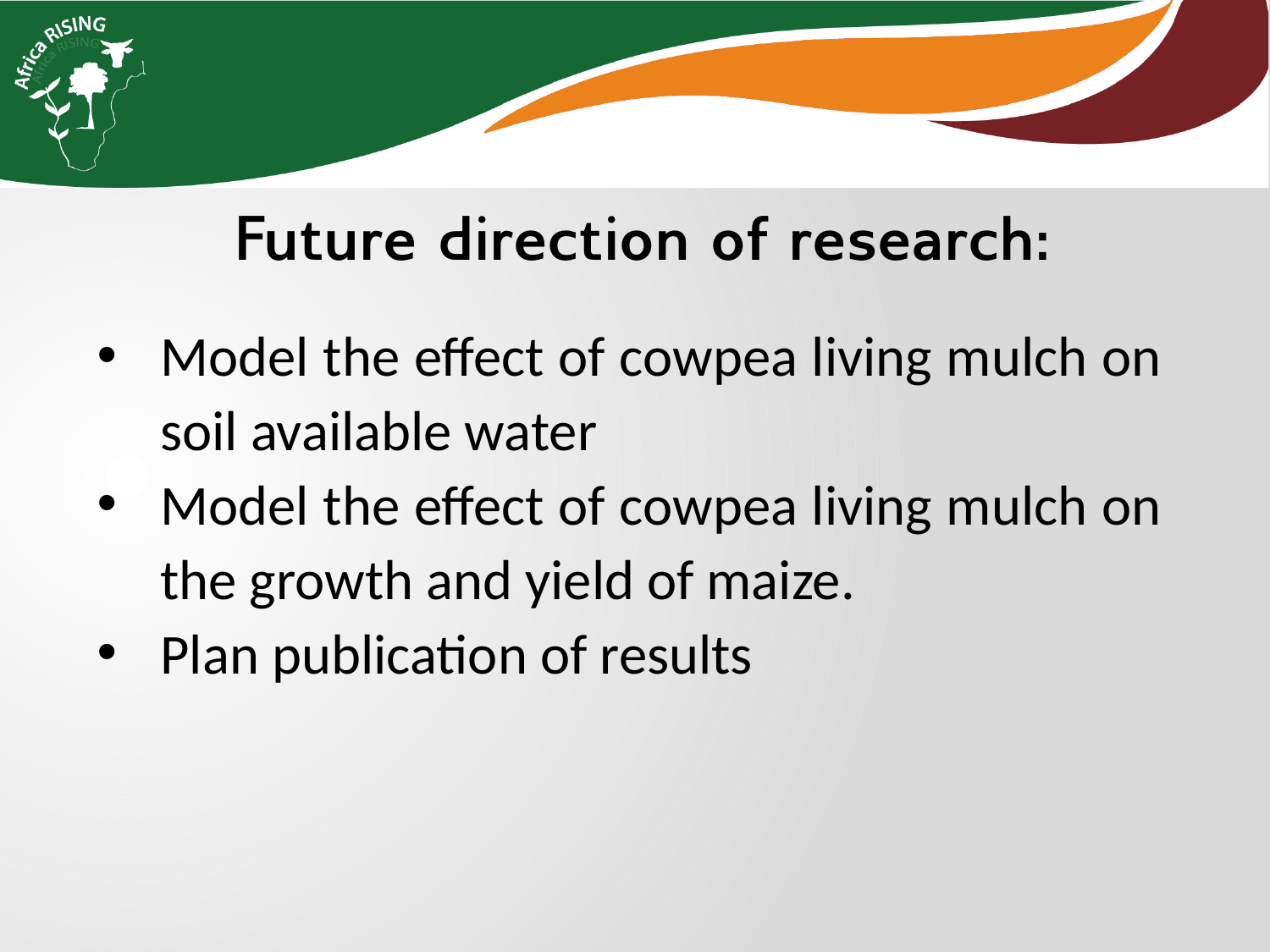

Future direction of research:
Model the effect of cowpea living mulch on soil available water
Model the effect of cowpea living mulch on the growth and yield of maize.
Plan publication of results